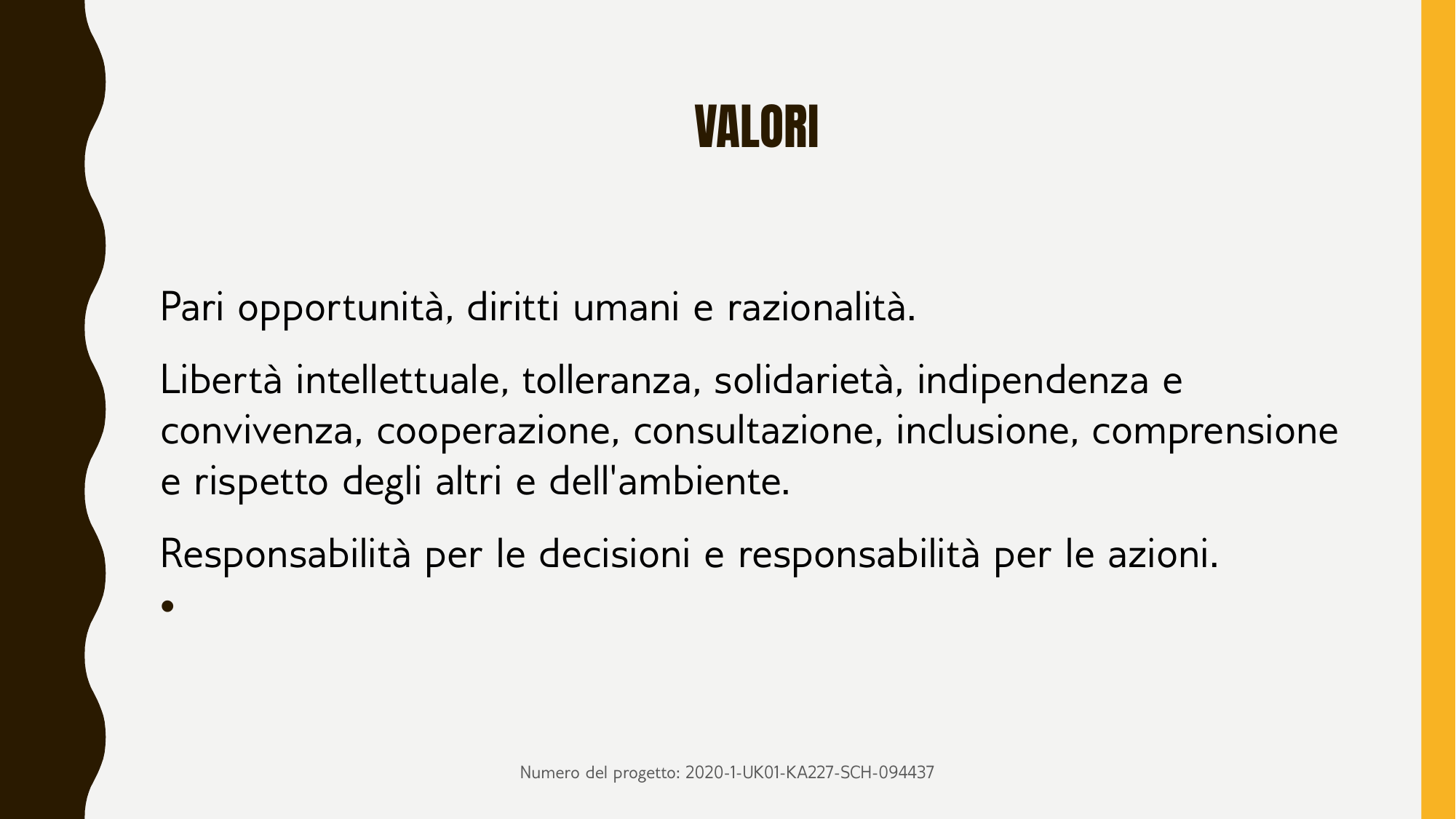

# VALORI
Pari opportunità, diritti umani e razionalità.
Libertà intellettuale, tolleranza, solidarietà, indipendenza e convivenza, cooperazione, consultazione, inclusione, comprensione e rispetto degli altri e dell'ambiente.
Responsabilità per le decisioni e responsabilità per le azioni.

Numero del progetto: 2020-1-UK01-KA227-SCH-094437